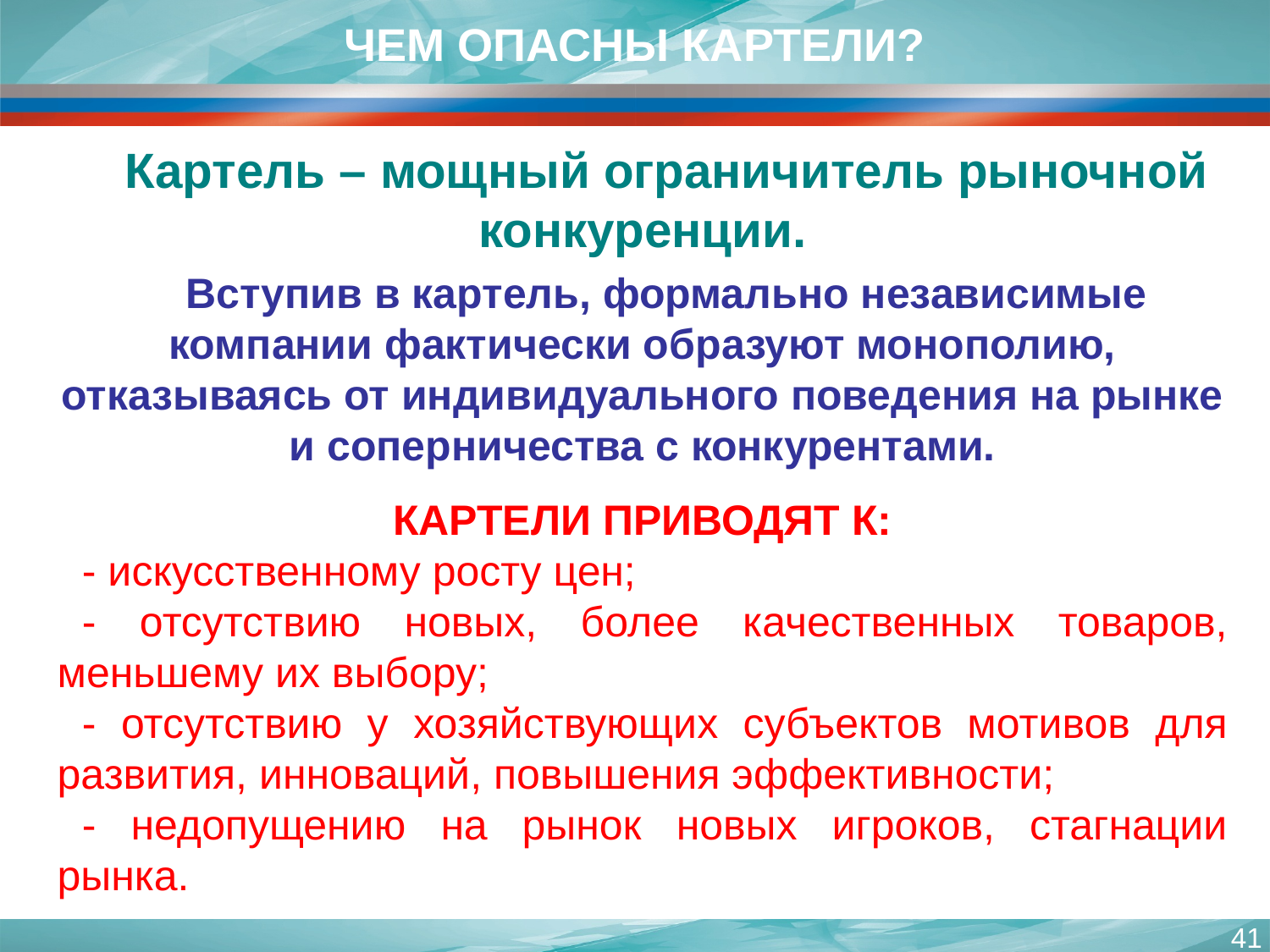

ЧЕМ ОПАСНЫ КАРТЕЛИ?
Картель – мощный ограничитель рыночной конкуренции.
Вступив в картель, формально независимые компании фактически образуют монополию, отказываясь от индивидуального поведения на рынке и соперничества с конкурентами.
КАРТЕЛИ ПРИВОДЯТ К:
- искусственному росту цен;
- отсутствию новых, более качественных товаров, меньшему их выбору;
- отсутствию у хозяйствующих субъектов мотивов для развития, инноваций, повышения эффективности;
- недопущению на рынок новых игроков, стагнации рынка.
41